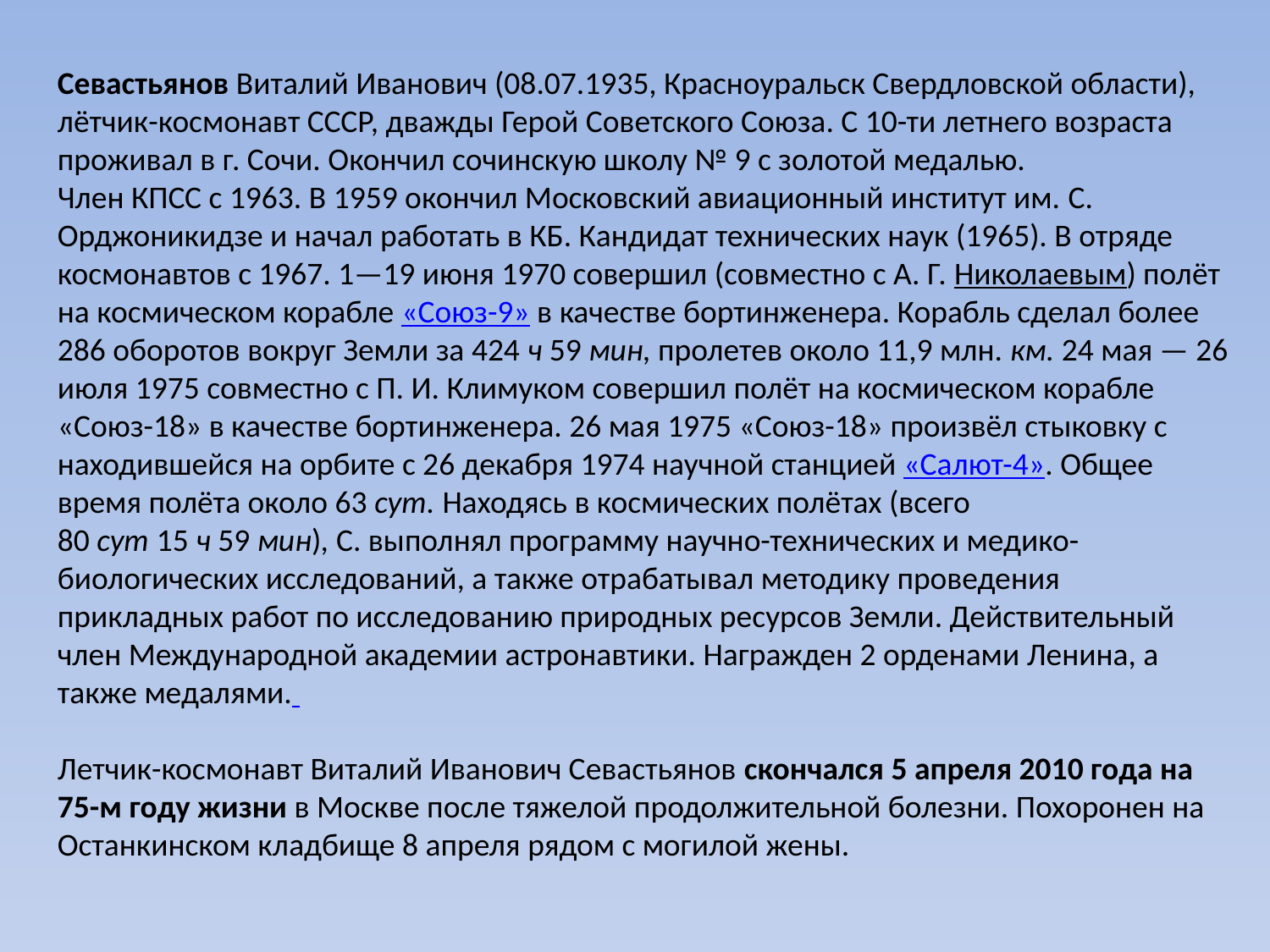

Севастьянов Виталий Иванович (08.07.1935, Красноуральск Свердловской области), лётчик-космонавт СССР, дважды Герой Советского Союза. С 10-ти летнего возраста проживал в г. Сочи. Окончил сочинскую школу № 9 с золотой медалью.
Член КПСС с 1963. В 1959 окончил Московский авиационный институт им. С. Орджоникидзе и начал работать в КБ. Кандидат технических наук (1965). В отряде космонавтов с 1967. 1—19 июня 1970 совершил (совместно с А. Г. Николаевым) полёт на космическом корабле «Союз-9» в качестве бортинженера. Корабль сделал более 286 оборотов вокруг Земли за 424 ч 59 мин, пролетев около 11,9 млн. км. 24 мая — 26 июля 1975 совместно с П. И. Климуком совершил полёт на космическом корабле «Союз-18» в качестве бортинженера. 26 мая 1975 «Союз-18» произвёл стыковку с находившейся на орбите с 26 декабря 1974 научной станцией «Салют-4». Общее время полёта около 63 сут. Находясь в космических полётах (всего 80 сут 15 ч 59 мин), С. выполнял программу научно-технических и медико-биологических исследований, а также отрабатывал методику проведения прикладных работ по исследованию природных ресурсов Земли. Действительный член Международной академии астронавтики. Награжден 2 орденами Ленина, а также медалями.

Летчик-космонавт Виталий Иванович Севастьянов скончался 5 апреля 2010 года на 75-м году жизни в Москве после тяжелой продолжительной болезни. Похоронен на  Останкинском кладбище 8 апреля рядом с могилой жены.